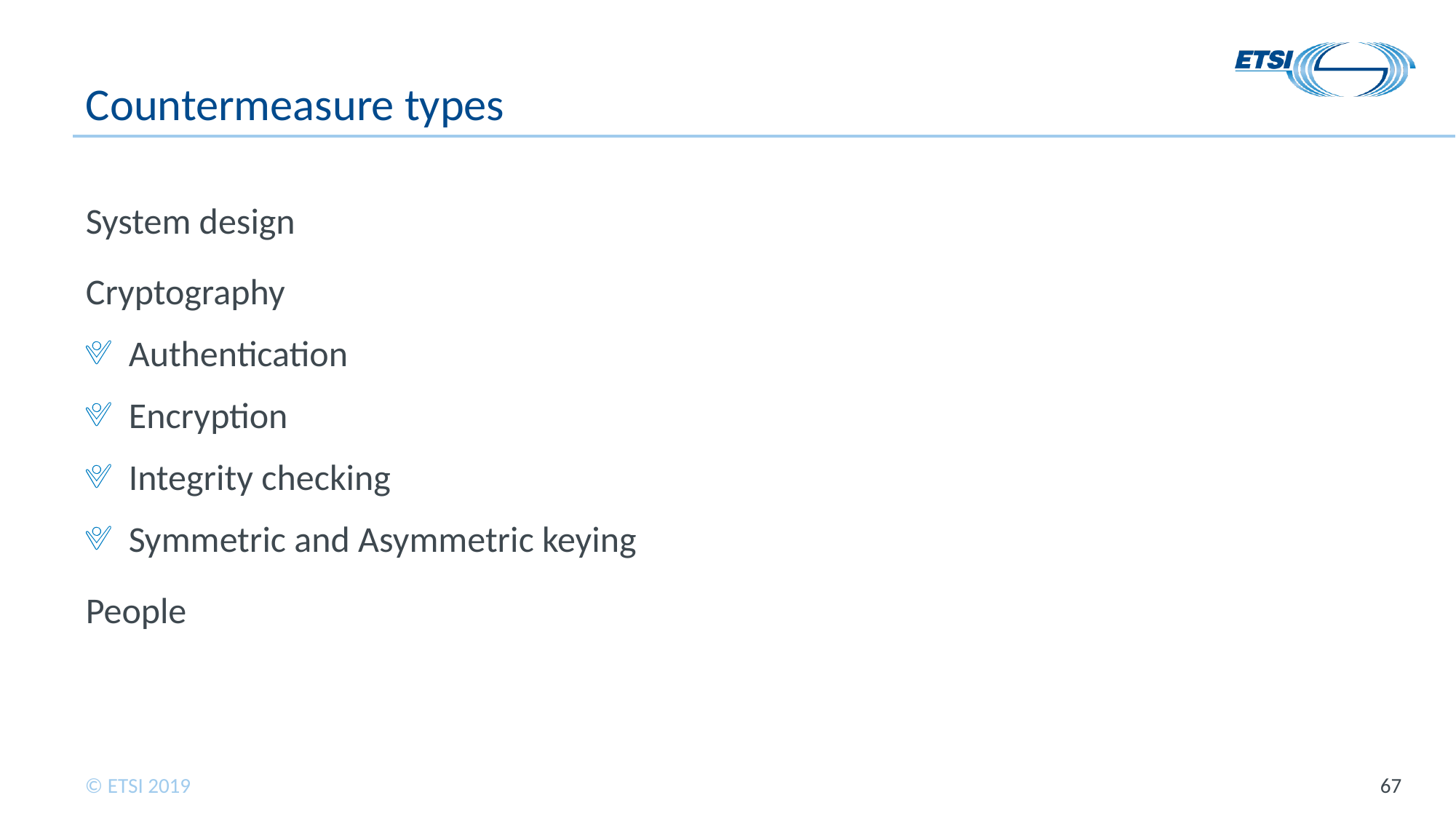

# Countermeasure types
System design
Cryptography
Authentication
Encryption
Integrity checking
Symmetric and Asymmetric keying
People